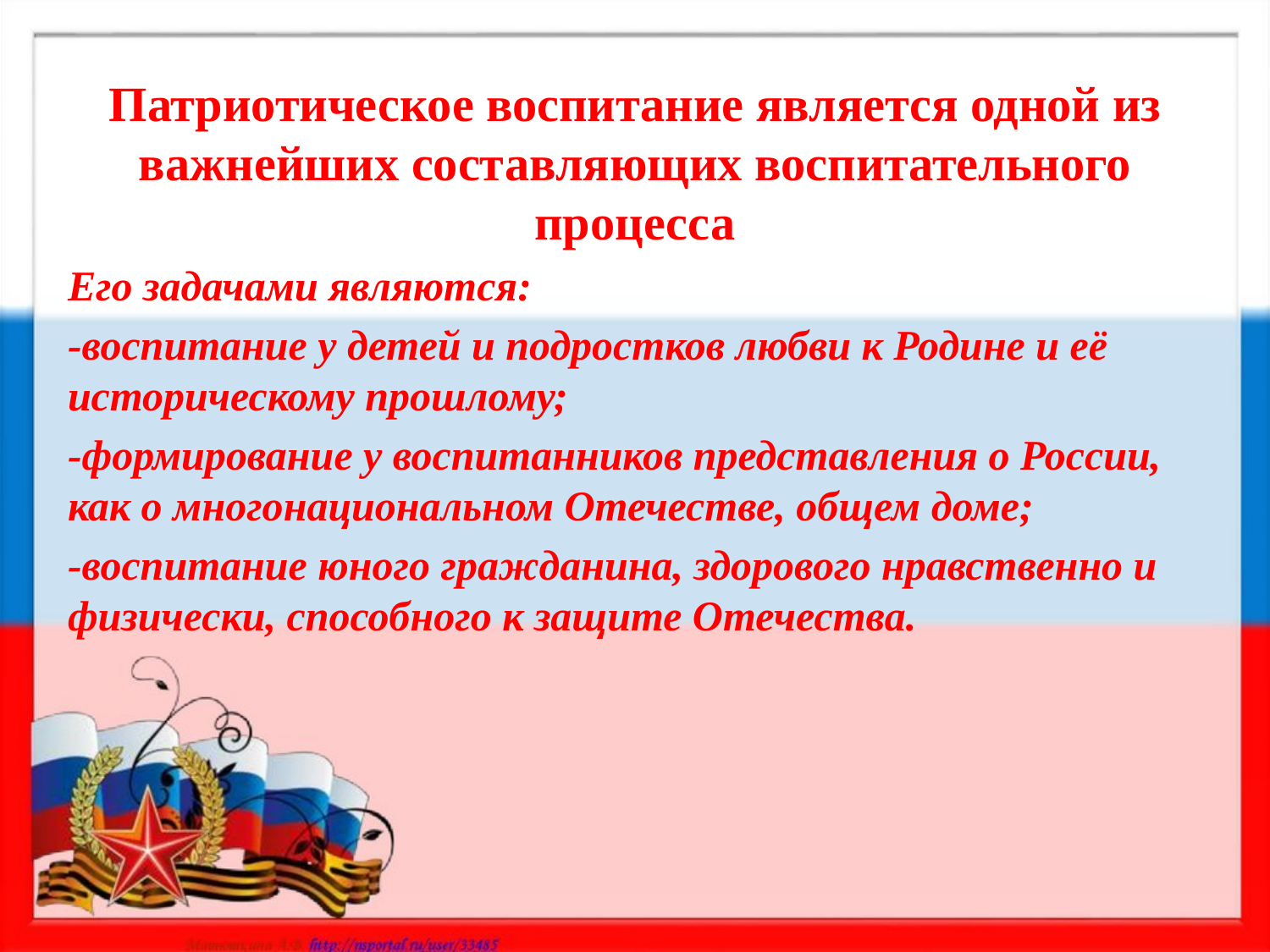

Патриотическое воспитание является одной из важнейших составляющих воспитательного процесса
Его задачами являются:
-воспитание у детей и подростков любви к Родине и её историческому прошлому;
-формирование у воспитанников представления о России, как о многонациональном Отечестве, общем доме;
-воспитание юного гражданина, здорового нравственно и физически, способного к защите Отечества.